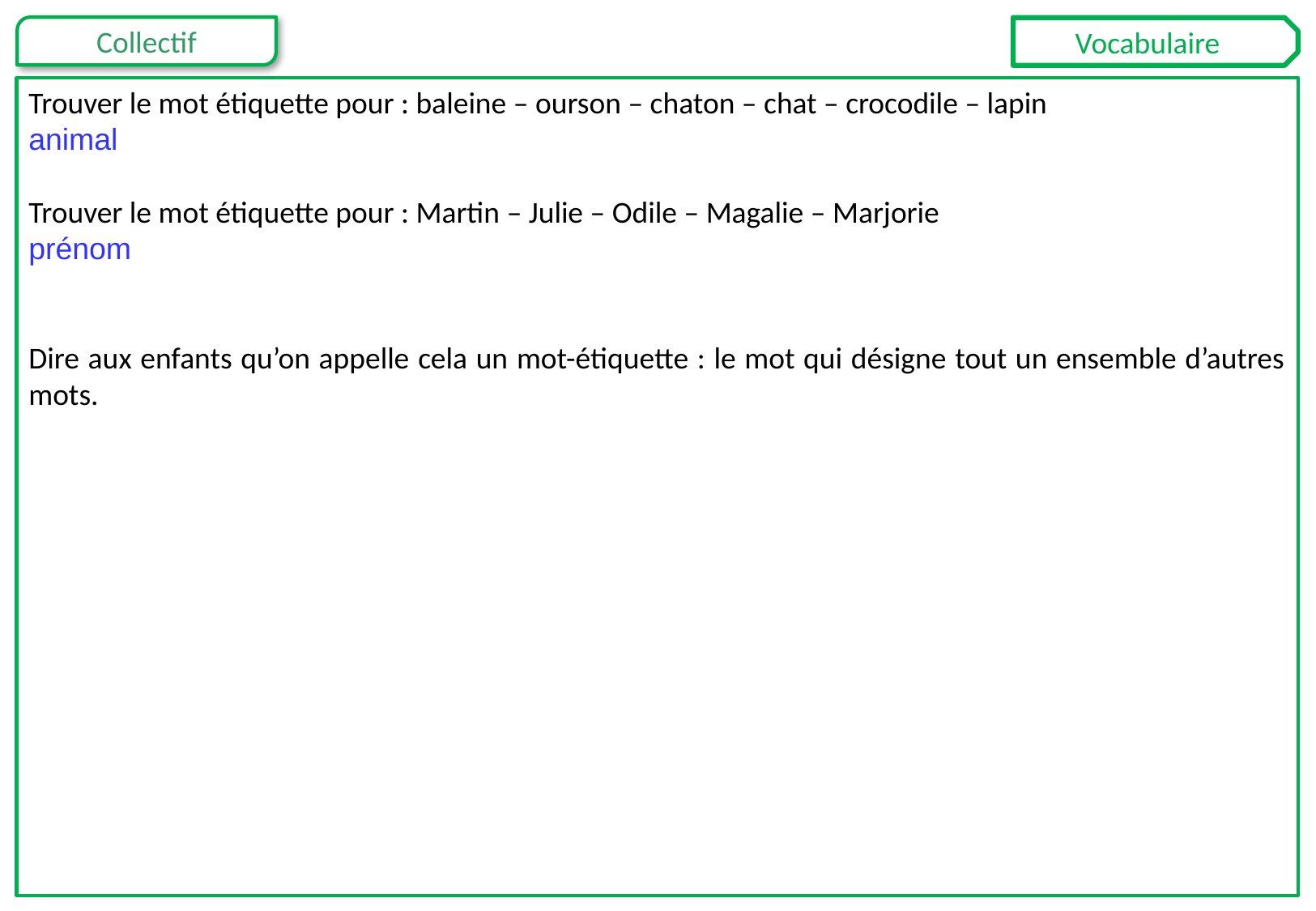

Vocabulaire
Trouver le mot étiquette pour : baleine – ourson – chaton – chat – crocodile – lapin
animal

Trouver le mot étiquette pour : Martin – Julie – Odile – Magalie – Marjorie
prénom

Dire aux enfants qu’on appelle cela un mot-étiquette : le mot qui désigne tout un ensemble d’autres mots.